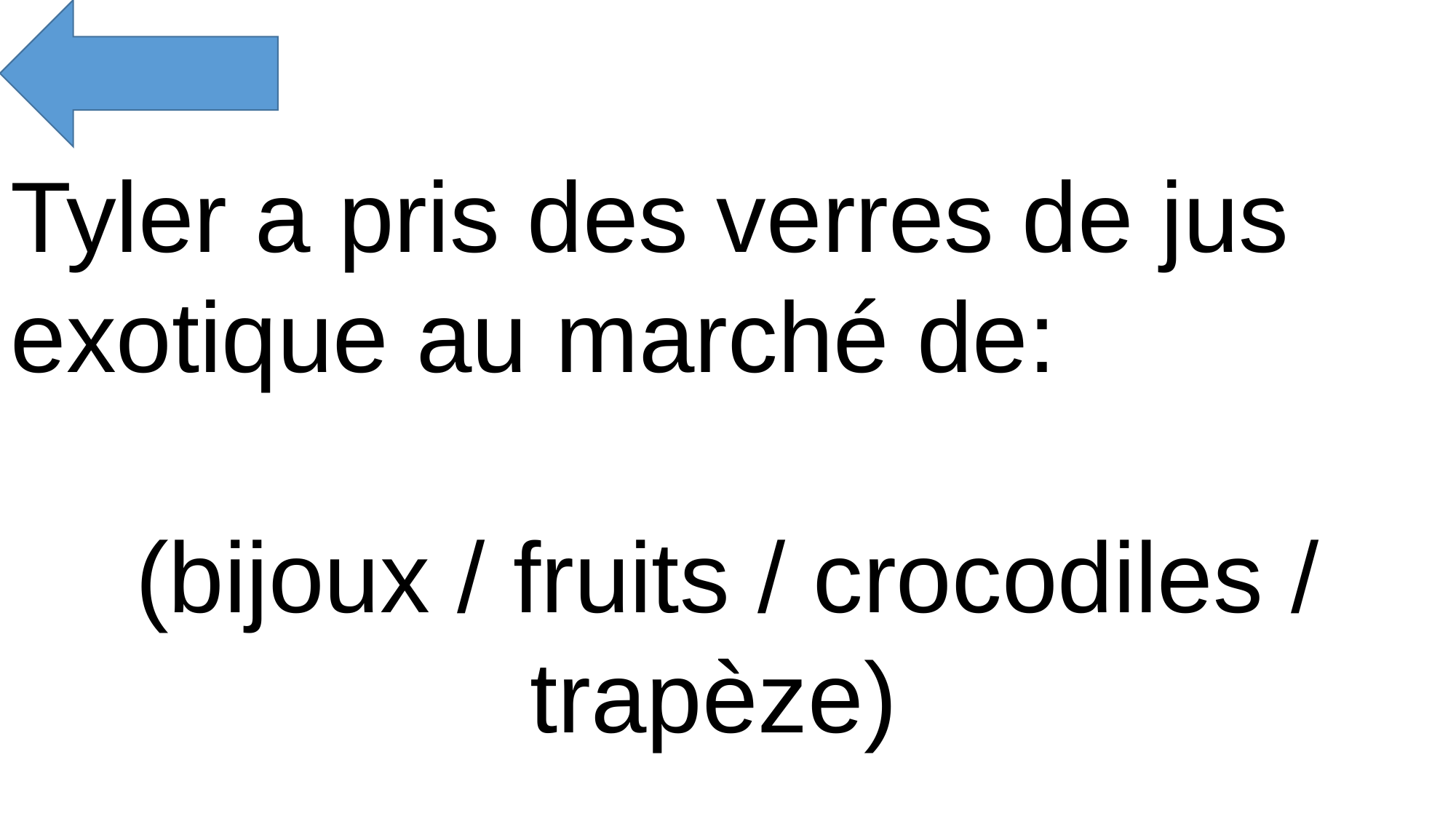

Tyler a pris des verres de jus exotique au marché de:

(bijoux / fruits / crocodiles / trapèze)